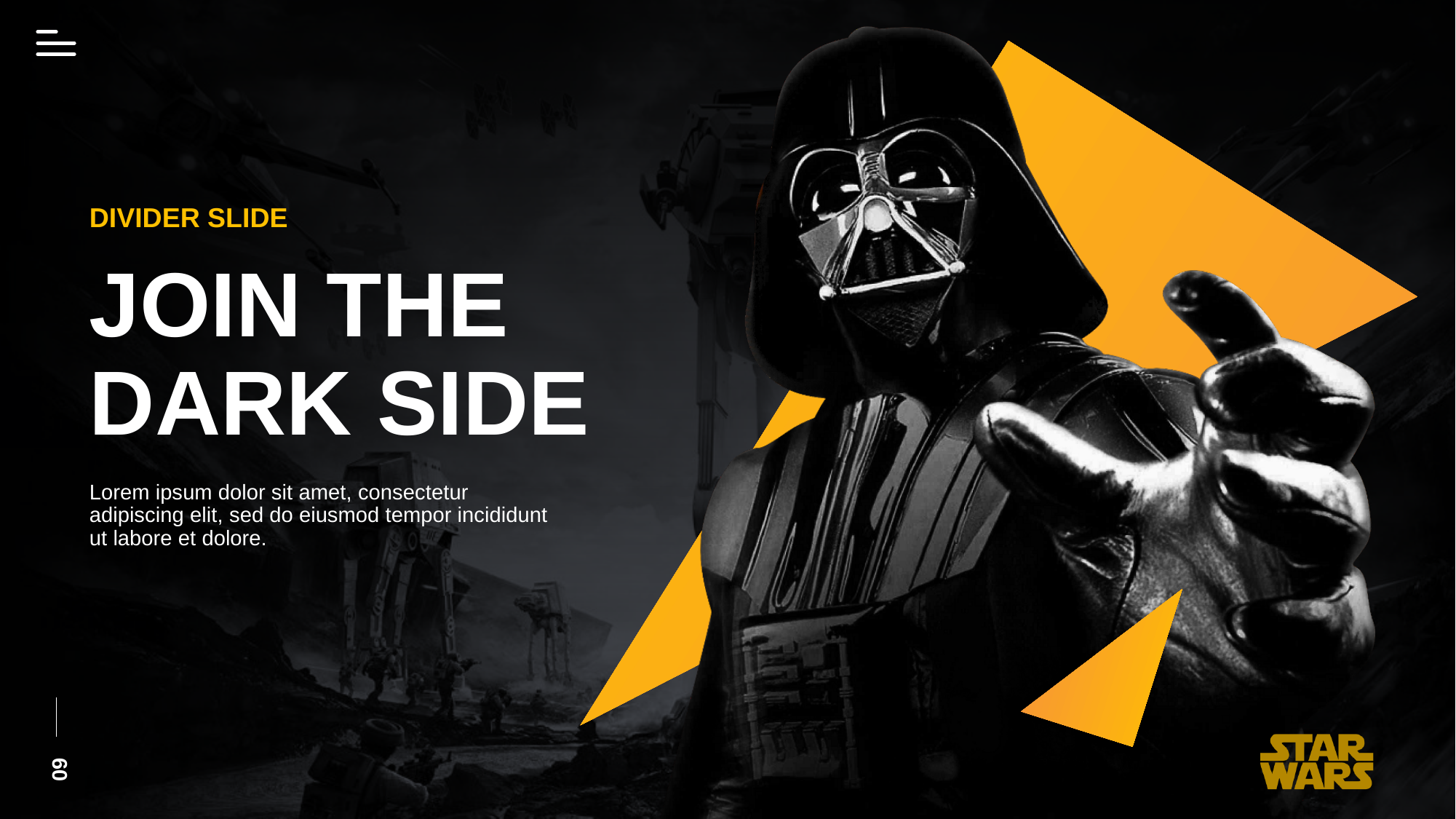

DIVIDER SLIDE
# JOIN THE DARK SIDE
Lorem ipsum dolor sit amet, consectetur adipiscing elit, sed do eiusmod tempor incididunt ut labore et dolore.
09